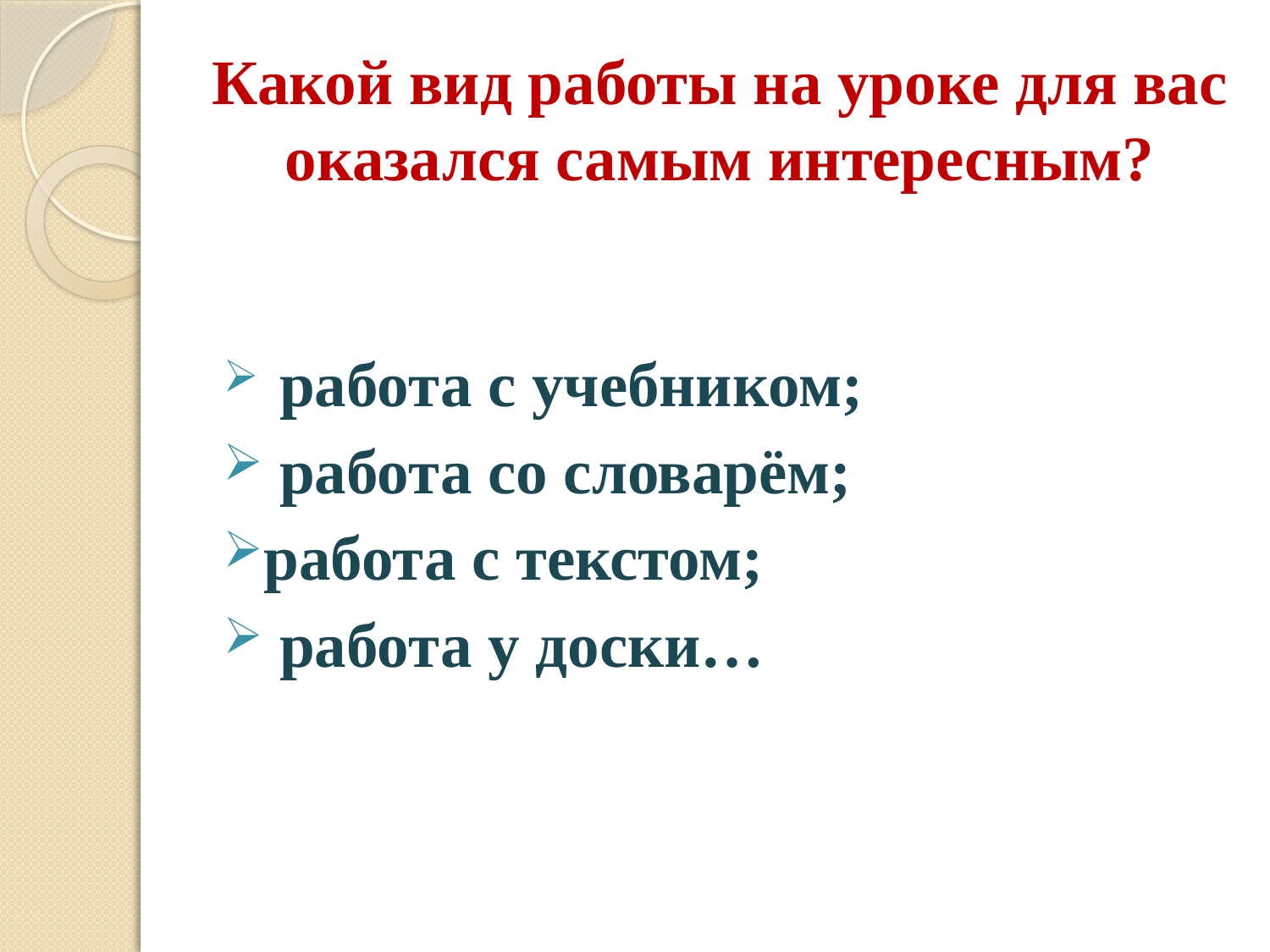

# Какой вид работы на уроке для вас оказался самым интересным?
 работа с учебником;
 работа со словарём;
работа с текстом;
 работа у доски…